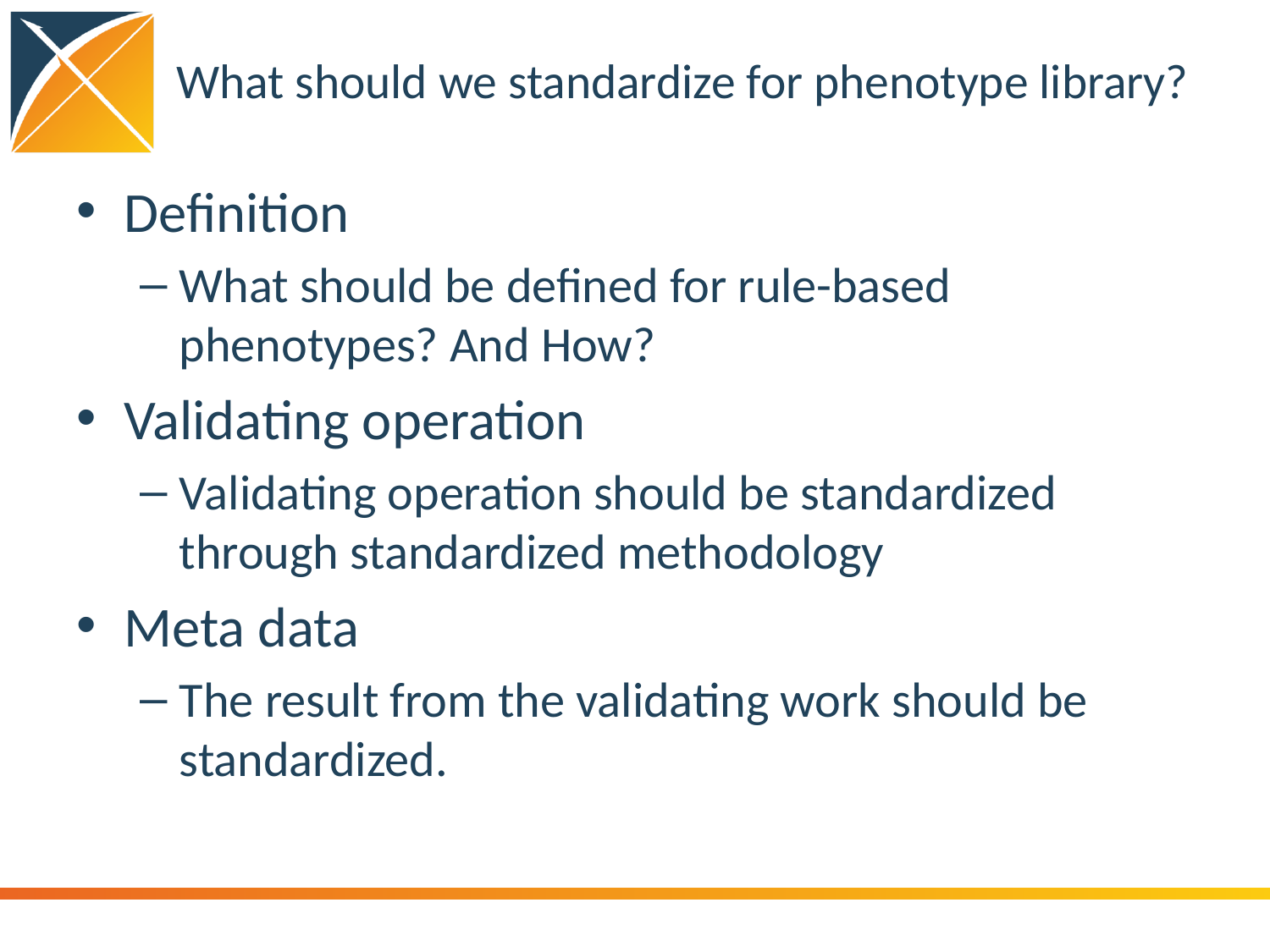

# What should we standardize for phenotype library?
Definition
What should be defined for rule-based phenotypes? And How?
Validating operation
Validating operation should be standardized through standardized methodology
Meta data
The result from the validating work should be standardized.